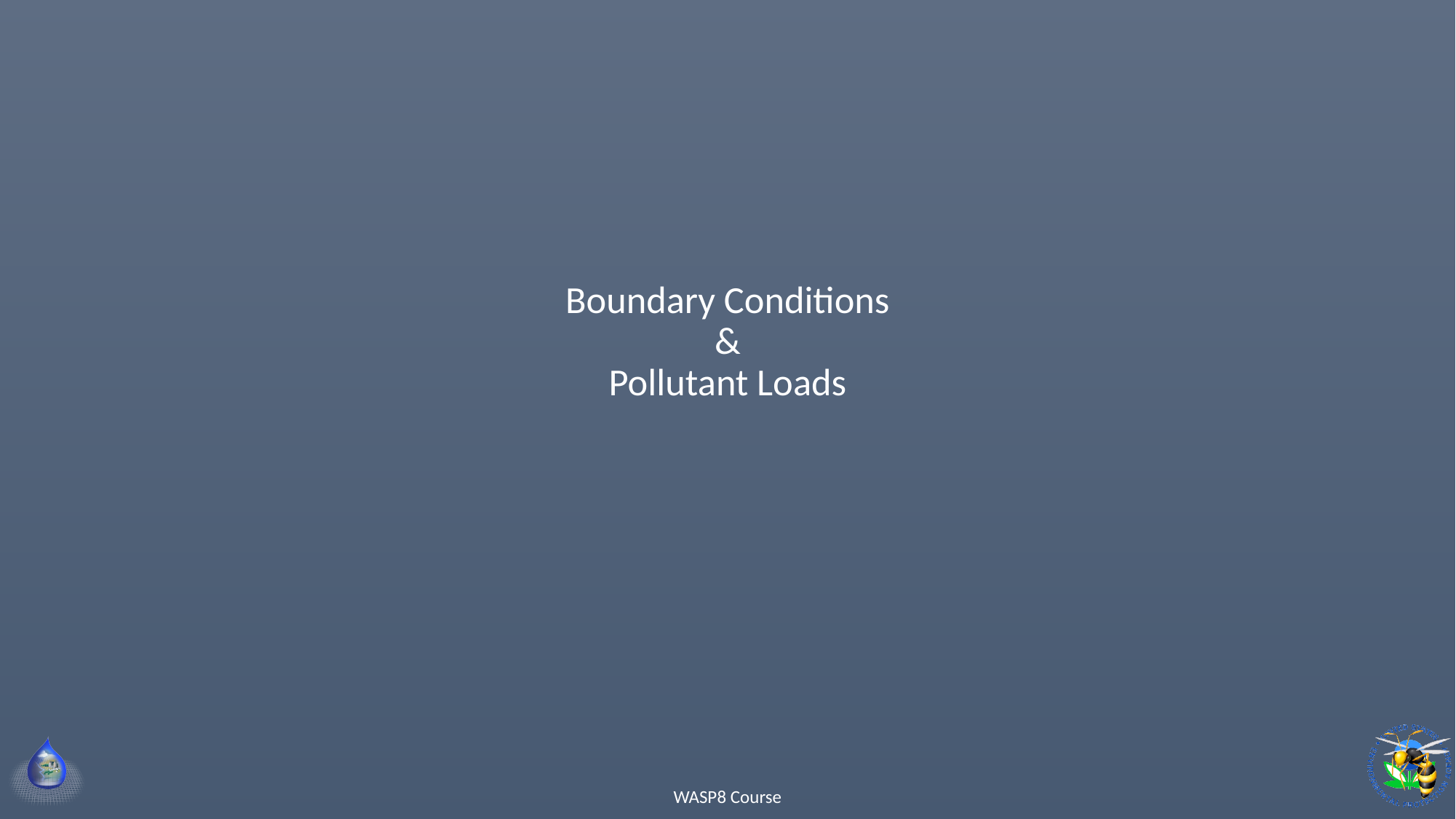

# Boundary Conditions & Pollutant Loads

WASP8 Course